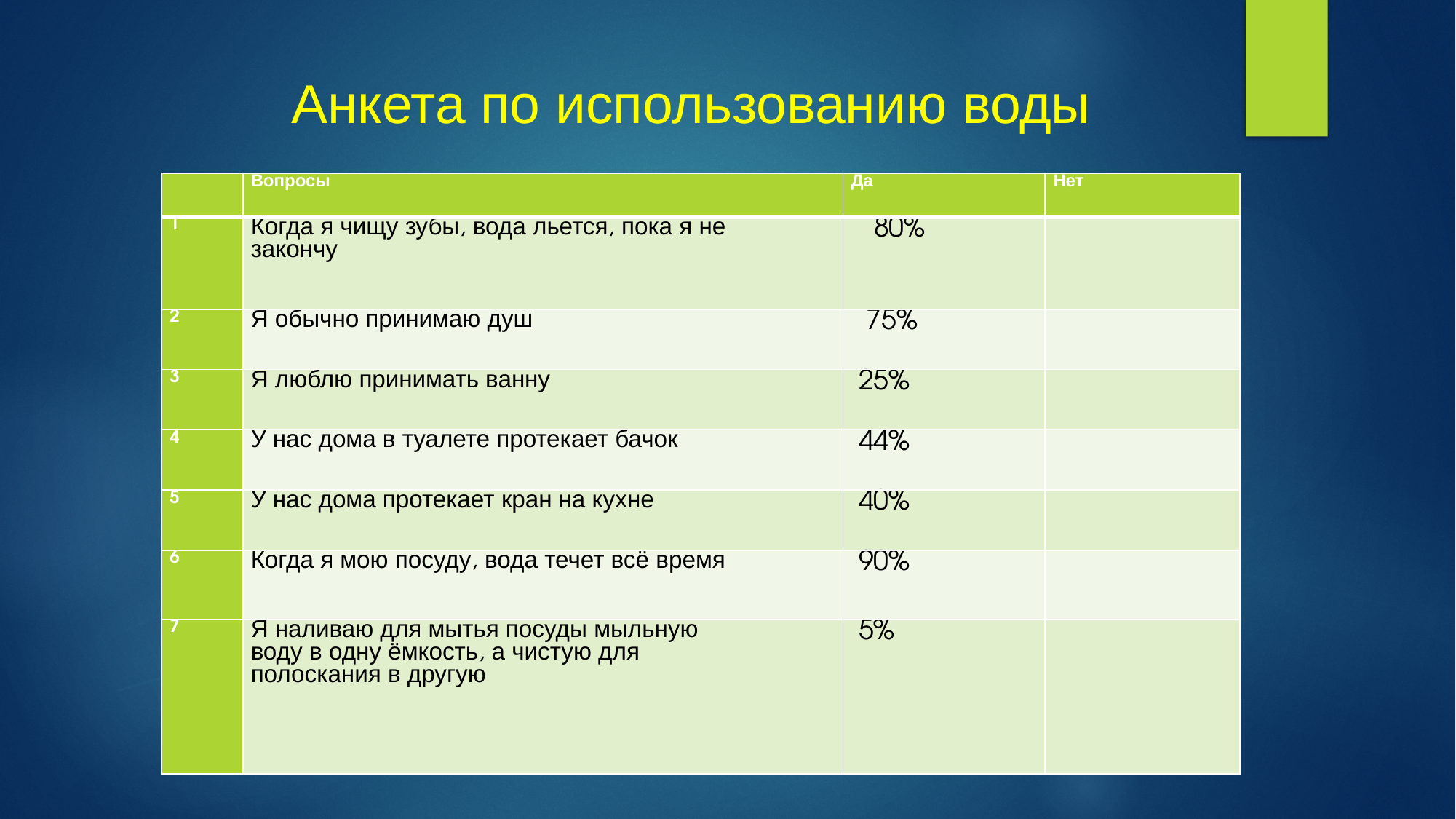

Анкета по использованию воды

# Анкета по использованию воды
|  | Вопросы | Да | Нет |
| --- | --- | --- | --- |
| 1 | Когда я чищу зубы, вода льется, пока я не закончу | 80% |  |
| 2 | Я обычно принимаю душ | 75% |  |
| 3 | Я люблю принимать ванну | 25% |  |
| 4 | У нас дома в туалете протекает бачок | 44% |  |
| 5 | У нас дома протекает кран на кухне | 40% |  |
| 6 | Когда я мою посуду, вода течет всё время | 90% |  |
| 7 | Я наливаю для мытья посуды мыльную воду в одну ёмкость, а чистую для полоскания в другую | 5% |  |